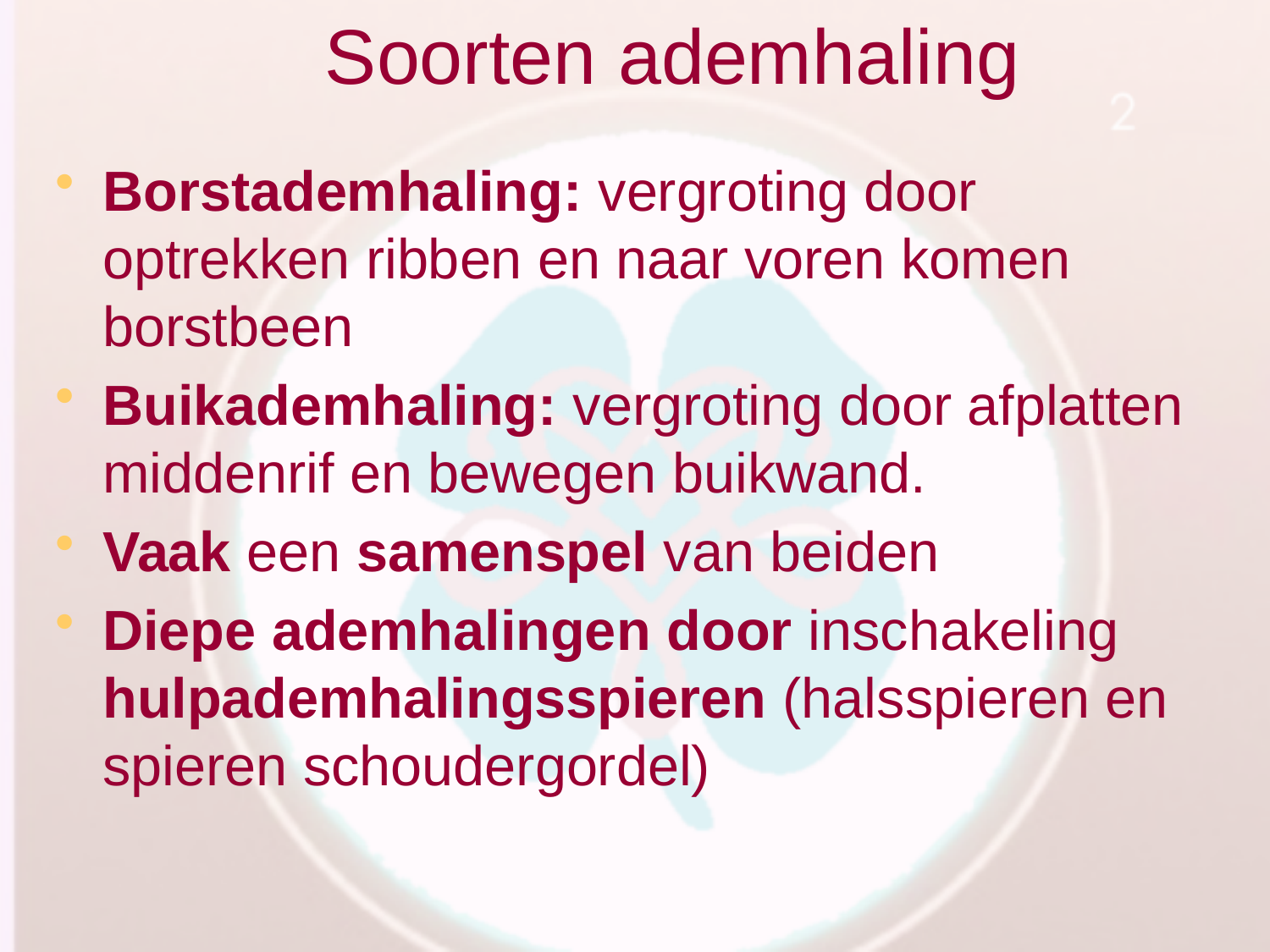

# Soorten ademhaling
Borstademhaling: vergroting door optrekken ribben en naar voren komen borstbeen
Buikademhaling: vergroting door afplatten middenrif en bewegen buikwand.
Vaak een samenspel van beiden
Diepe ademhalingen door inschakeling hulpademhalingsspieren (halsspieren en spieren schoudergordel)